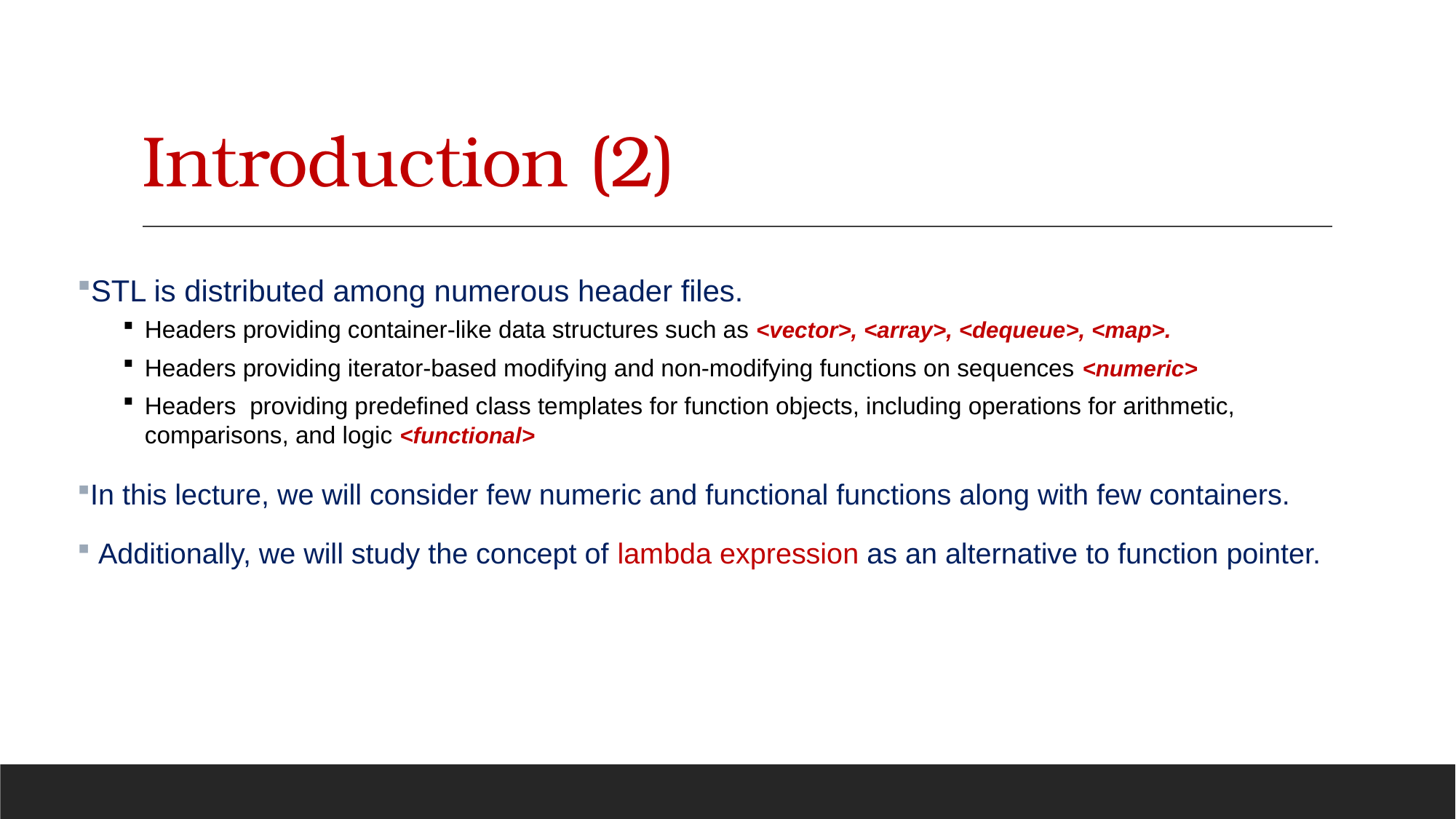

# Introduction (2)
STL is distributed among numerous header files.
Headers providing container-like data structures such as <vector>, <array>, <dequeue>, <map>.
Headers providing iterator-based modifying and non-modifying functions on sequences <numeric>
Headers  providing predefined class templates for function objects, including operations for arithmetic, comparisons, and logic <functional>
In this lecture, we will consider few numeric and functional functions along with few containers.
 Additionally, we will study the concept of lambda expression as an alternative to function pointer.